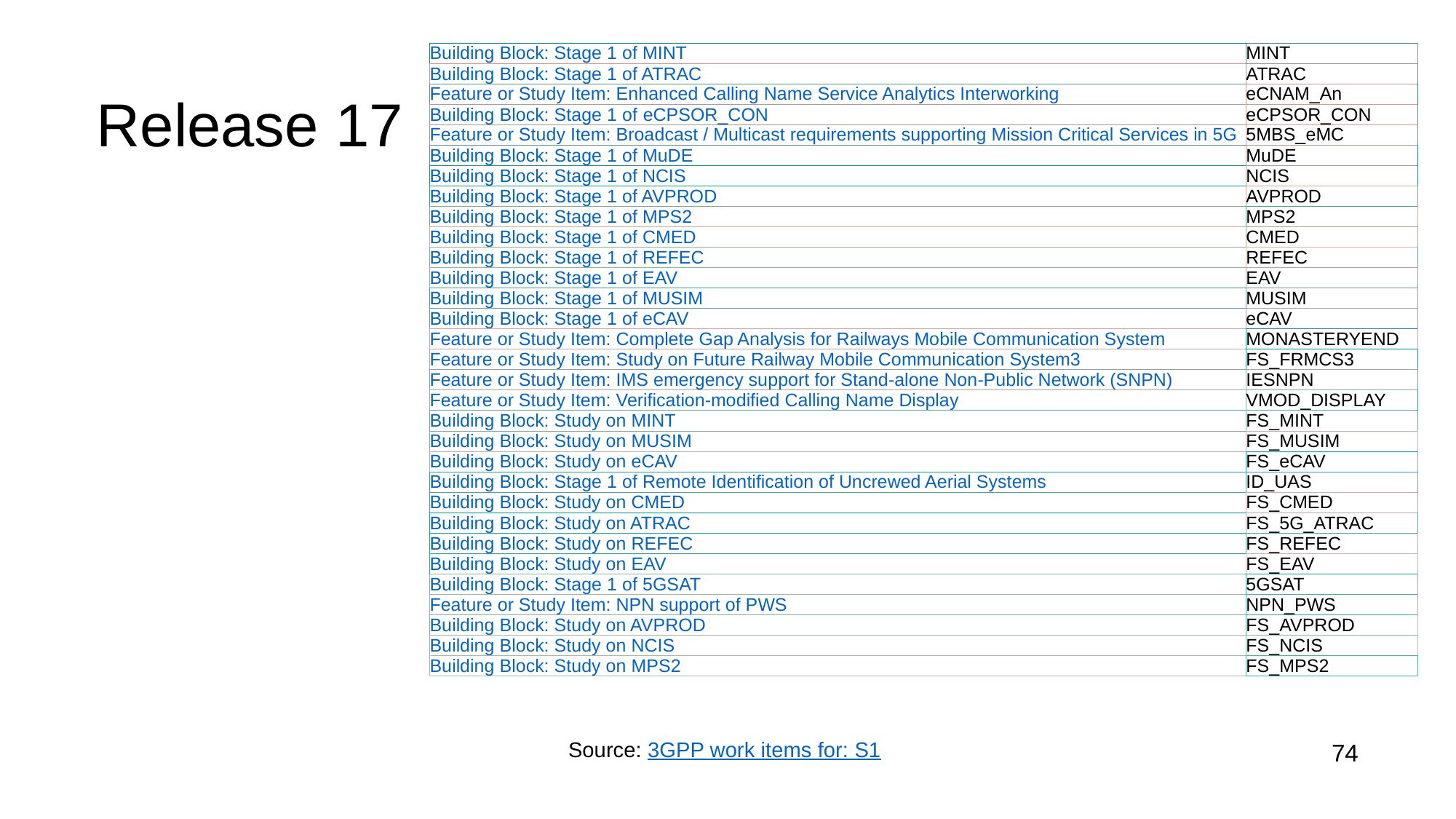

# Release 17
| Building Block: Stage 1 of MINT | MINT |
| --- | --- |
| Building Block: Stage 1 of ATRAC | ATRAC |
| Feature or Study Item: Enhanced Calling Name Service Analytics Interworking | eCNAM\_An |
| Building Block: Stage 1 of eCPSOR\_CON | eCPSOR\_CON |
| Feature or Study Item: Broadcast / Multicast requirements supporting Mission Critical Services in 5G | 5MBS\_eMC |
| Building Block: Stage 1 of MuDE | MuDE |
| Building Block: Stage 1 of NCIS | NCIS |
| Building Block: Stage 1 of AVPROD | AVPROD |
| Building Block: Stage 1 of MPS2 | MPS2 |
| Building Block: Stage 1 of CMED | CMED |
| Building Block: Stage 1 of REFEC | REFEC |
| Building Block: Stage 1 of EAV | EAV |
| Building Block: Stage 1 of MUSIM | MUSIM |
| Building Block: Stage 1 of eCAV | eCAV |
| Feature or Study Item: Complete Gap Analysis for Railways Mobile Communication System | MONASTERYEND |
| Feature or Study Item: Study on Future Railway Mobile Communication System3 | FS\_FRMCS3 |
| Feature or Study Item: IMS emergency support for Stand-alone Non-Public Network (SNPN) | IESNPN |
| Feature or Study Item: Verification-modified Calling Name Display | VMOD\_DISPLAY |
| Building Block: Study on MINT | FS\_MINT |
| Building Block: Study on MUSIM | FS\_MUSIM |
| Building Block: Study on eCAV | FS\_eCAV |
| Building Block: Stage 1 of Remote Identification of Uncrewed Aerial Systems | ID\_UAS |
| Building Block: Study on CMED | FS\_CMED |
| Building Block: Study on ATRAC | FS\_5G\_ATRAC |
| Building Block: Study on REFEC | FS\_REFEC |
| Building Block: Study on EAV | FS\_EAV |
| Building Block: Stage 1 of 5GSAT | 5GSAT |
| Feature or Study Item: NPN support of PWS | NPN\_PWS |
| Building Block: Study on AVPROD | FS\_AVPROD |
| Building Block: Study on NCIS | FS\_NCIS |
| Building Block: Study on MPS2 | FS\_MPS2 |
Source: 3GPP work items for: S1
74